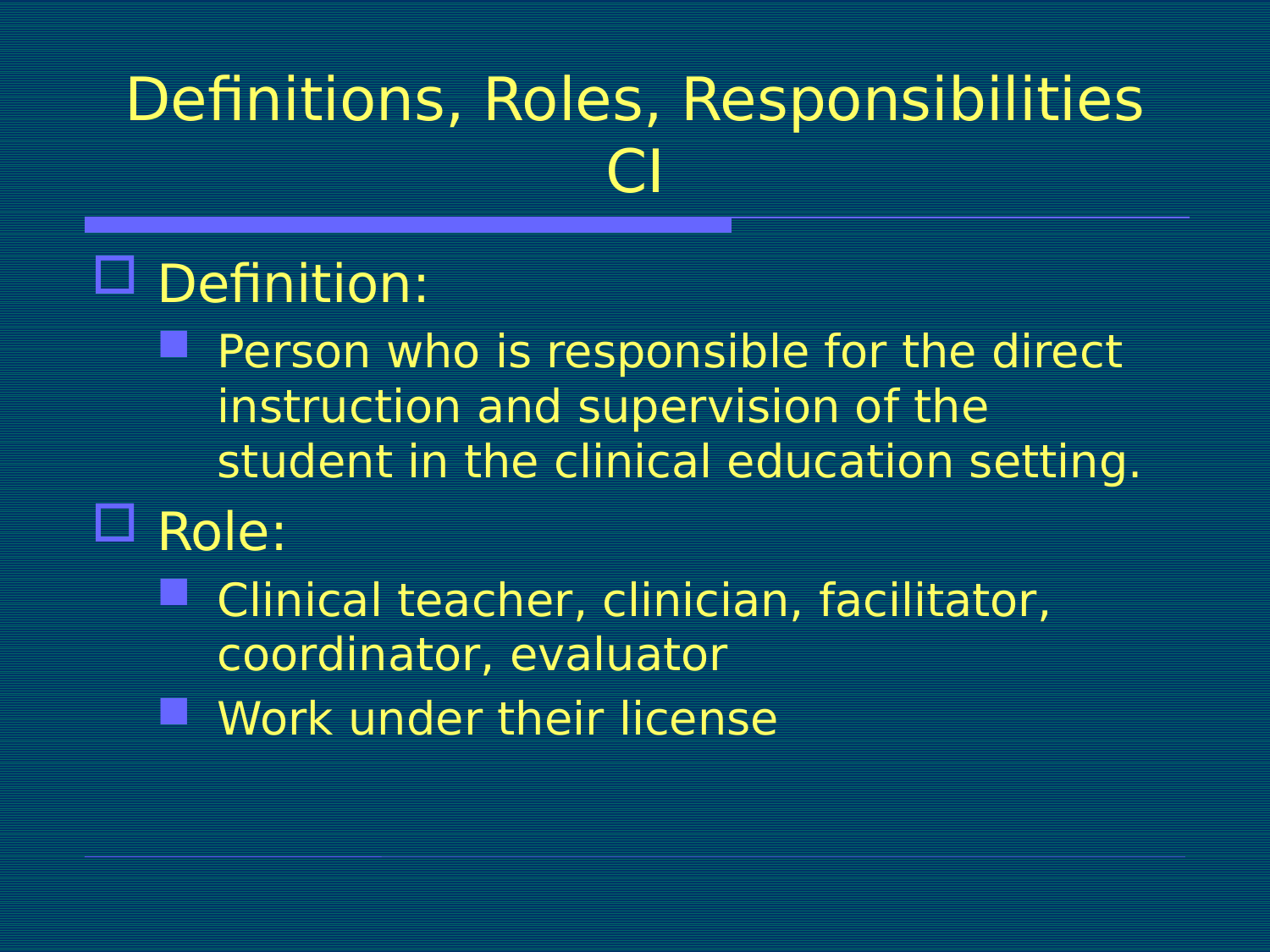

# Definitions, Roles, Responsibilities CI
Definition:
Person who is responsible for the direct instruction and supervision of the student in the clinical education setting.
Role:
Clinical teacher, clinician, facilitator, coordinator, evaluator
Work under their license